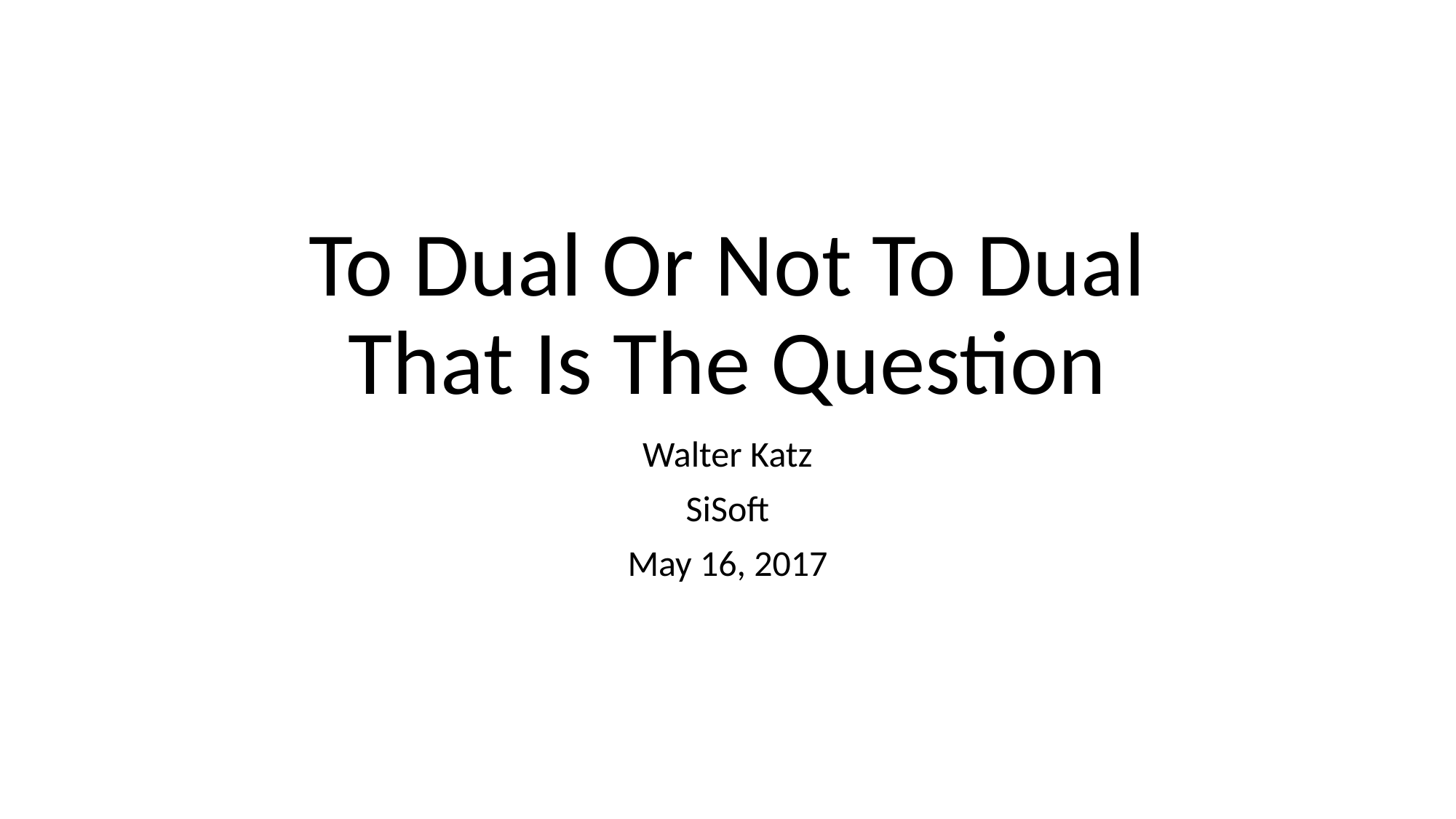

# To Dual Or Not To Dual That Is The Question
Walter Katz
SiSoft
May 16, 2017